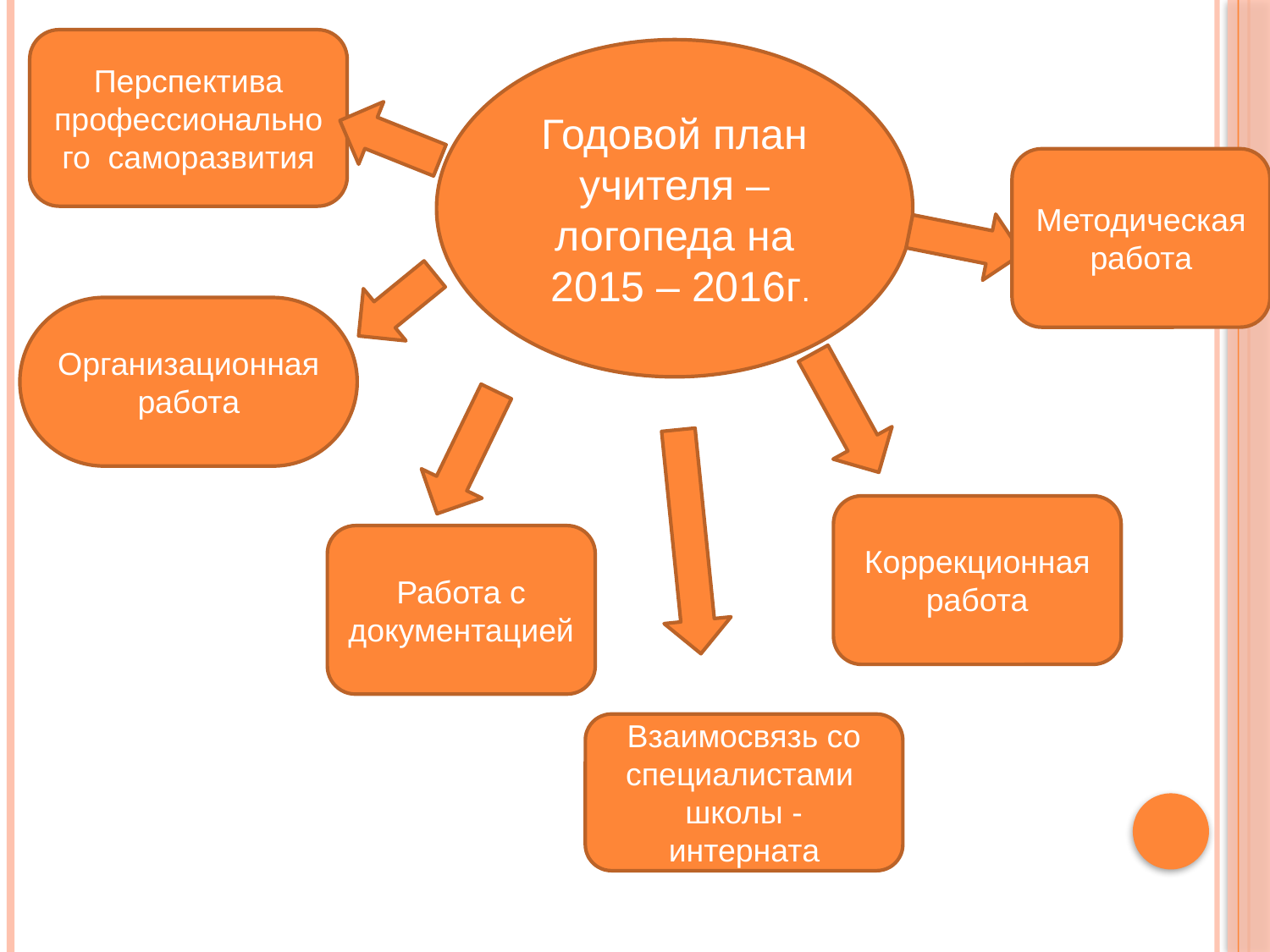

Перспектива профессионального  саморазвития
Годовой план учителя – логопеда на
 2015 – 2016г.

Методическая работа

Организационная работа

Коррекционная работа
Работа с документацией
Взаимосвязь со специалистами  школы - интерната